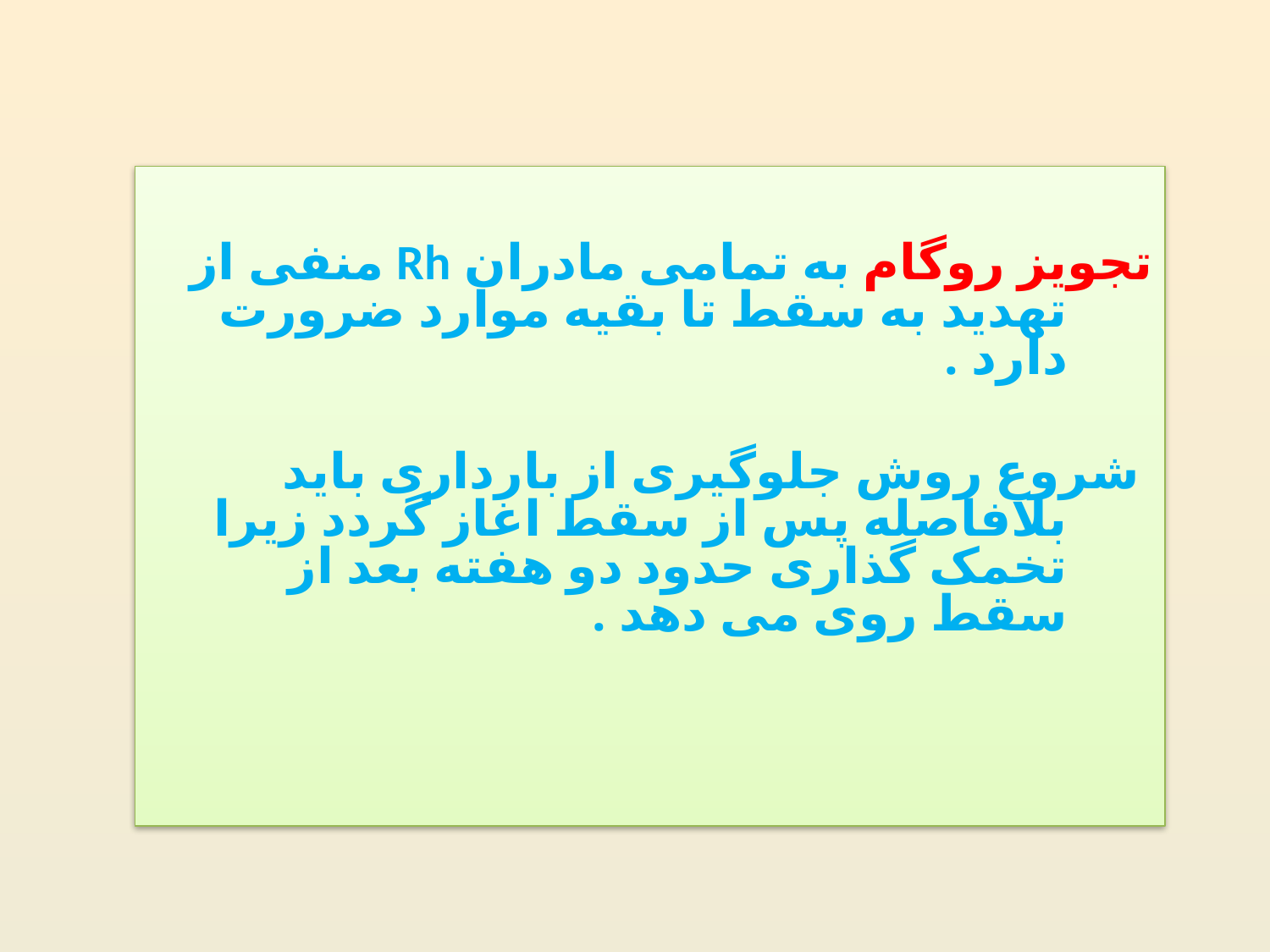

تجویز روگام به تمامی مادران Rh منفی از تهدید به سقط تا بقیه موارد ضرورت دارد .

 شروع روش جلوگیری از بارداری باید بلافاصله پس از سقط اغاز گردد زیرا تخمک گذاری حدود دو هفته بعد از سقط روی می دهد .